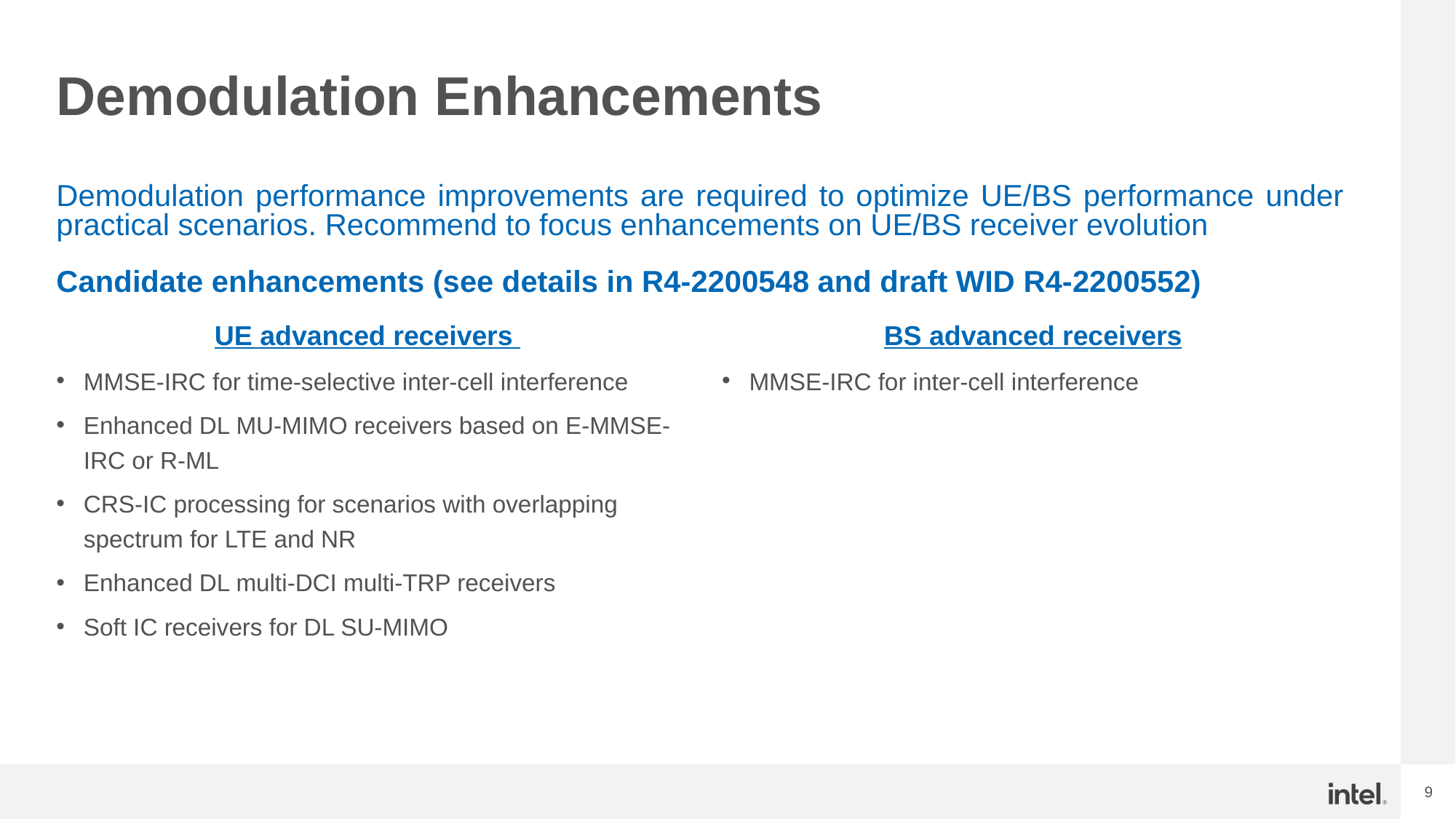

# Demodulation Enhancements
Demodulation performance improvements are required to optimize UE/BS performance under practical scenarios. Recommend to focus enhancements on UE/BS receiver evolution
Candidate enhancements (see details in R4-2200548 and draft WID R4-2200552)
UE advanced receivers
MMSE-IRC for time-selective inter-cell interference
Enhanced DL MU-MIMO receivers based on E-MMSE-IRC or R-ML
CRS-IC processing for scenarios with overlapping spectrum for LTE and NR
Enhanced DL multi-DCI multi-TRP receivers
Soft IC receivers for DL SU-MIMO

BS advanced receivers
MMSE-IRC for inter-cell interference